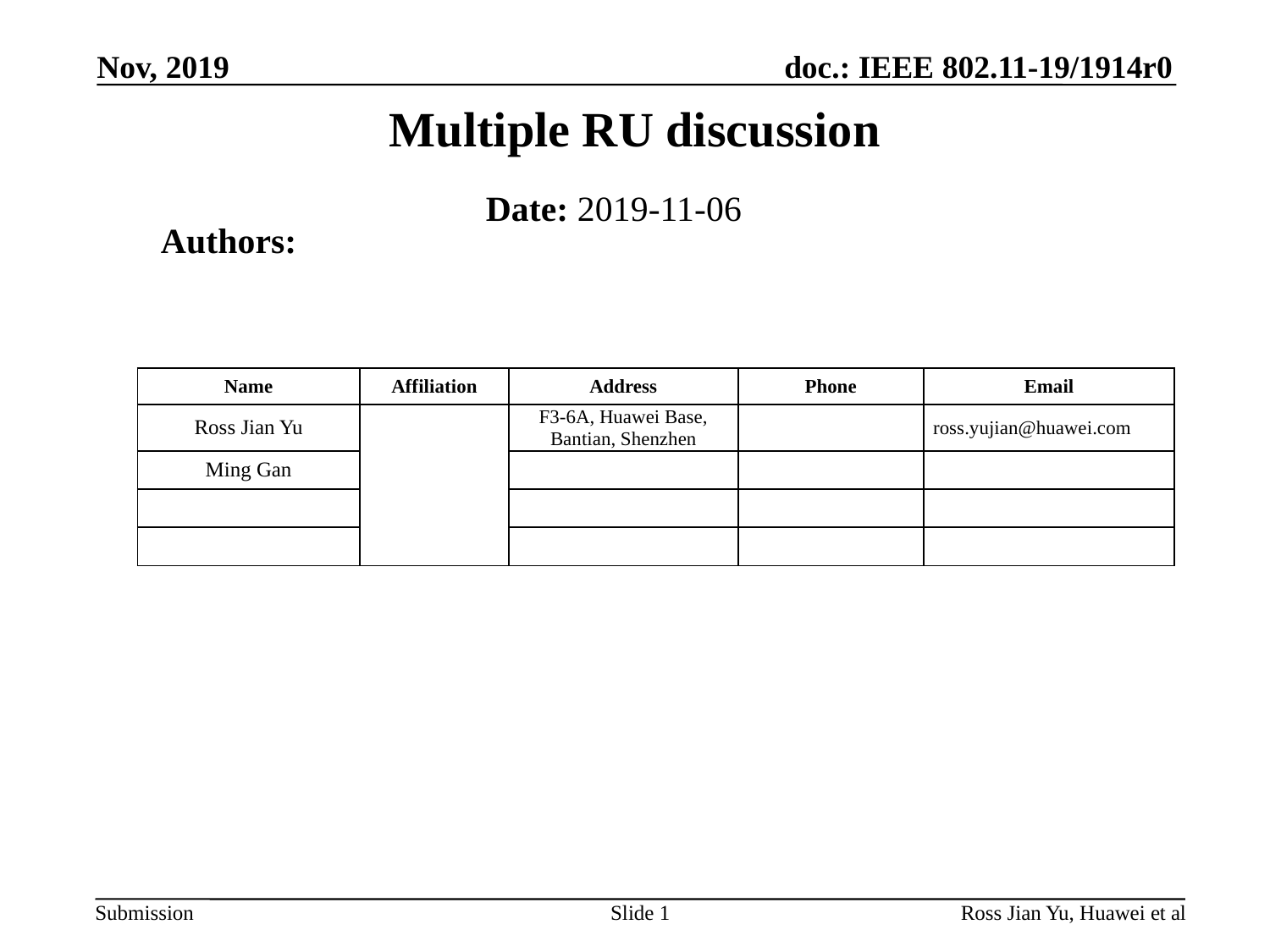

Nov, 2019
# Multiple RU discussion
Date: 2019-11-06
Authors:
| Name | Affiliation | Address | Phone | Email |
| --- | --- | --- | --- | --- |
| Ross Jian Yu |  | F3-6A, Huawei Base, Bantian, Shenzhen |  | ross.yujian@huawei.com |
| Ming Gan |  |  |  |  |
|  |  |  |  |  |
|  |  |  |  |  |
Slide 1
Ross Jian Yu, Huawei et al